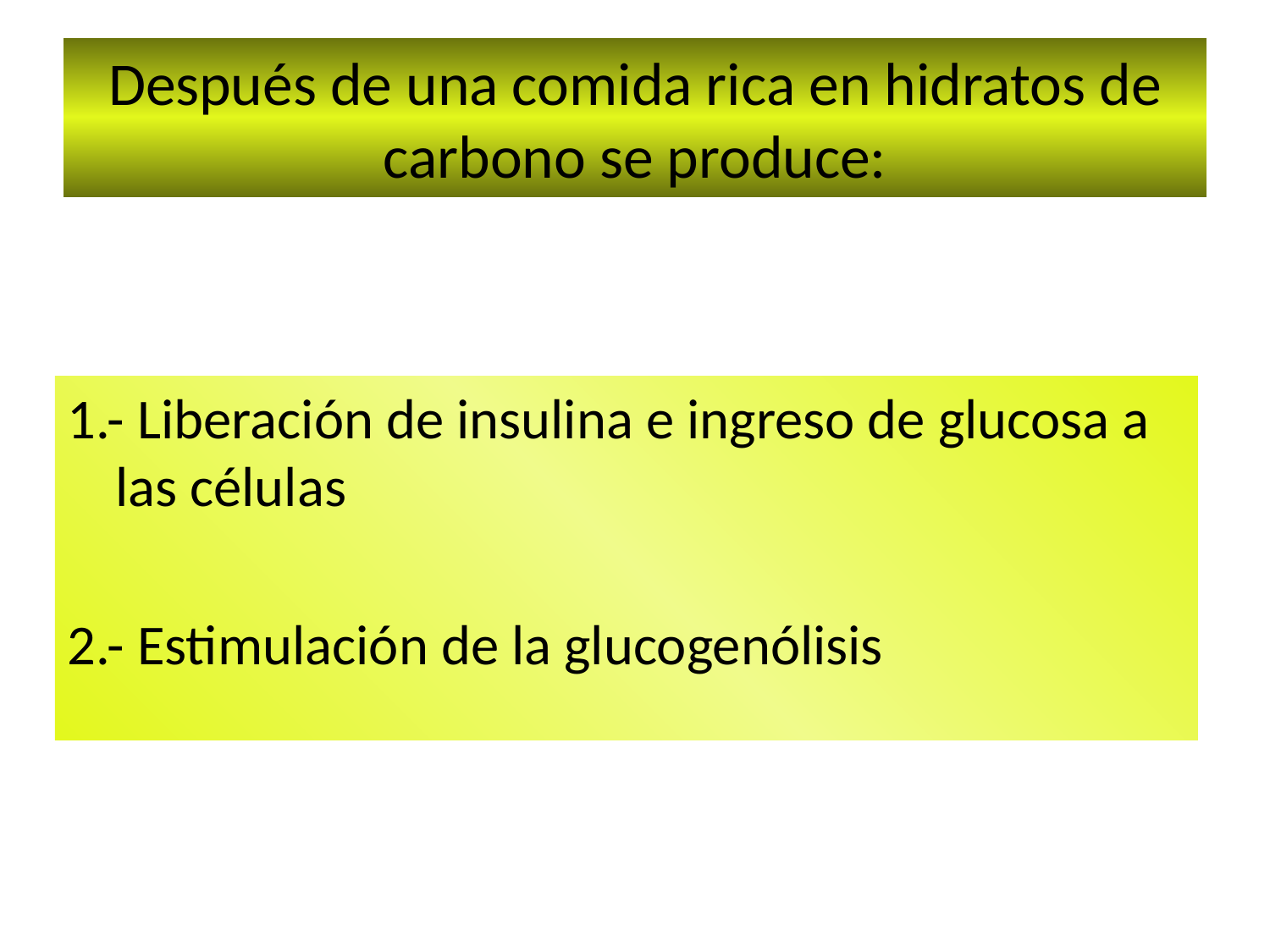

# Después de una comida rica en hidratos de carbono se produce:
1.- Liberación de insulina e ingreso de glucosa a las células

2.- Estimulación de la glucogenólisis